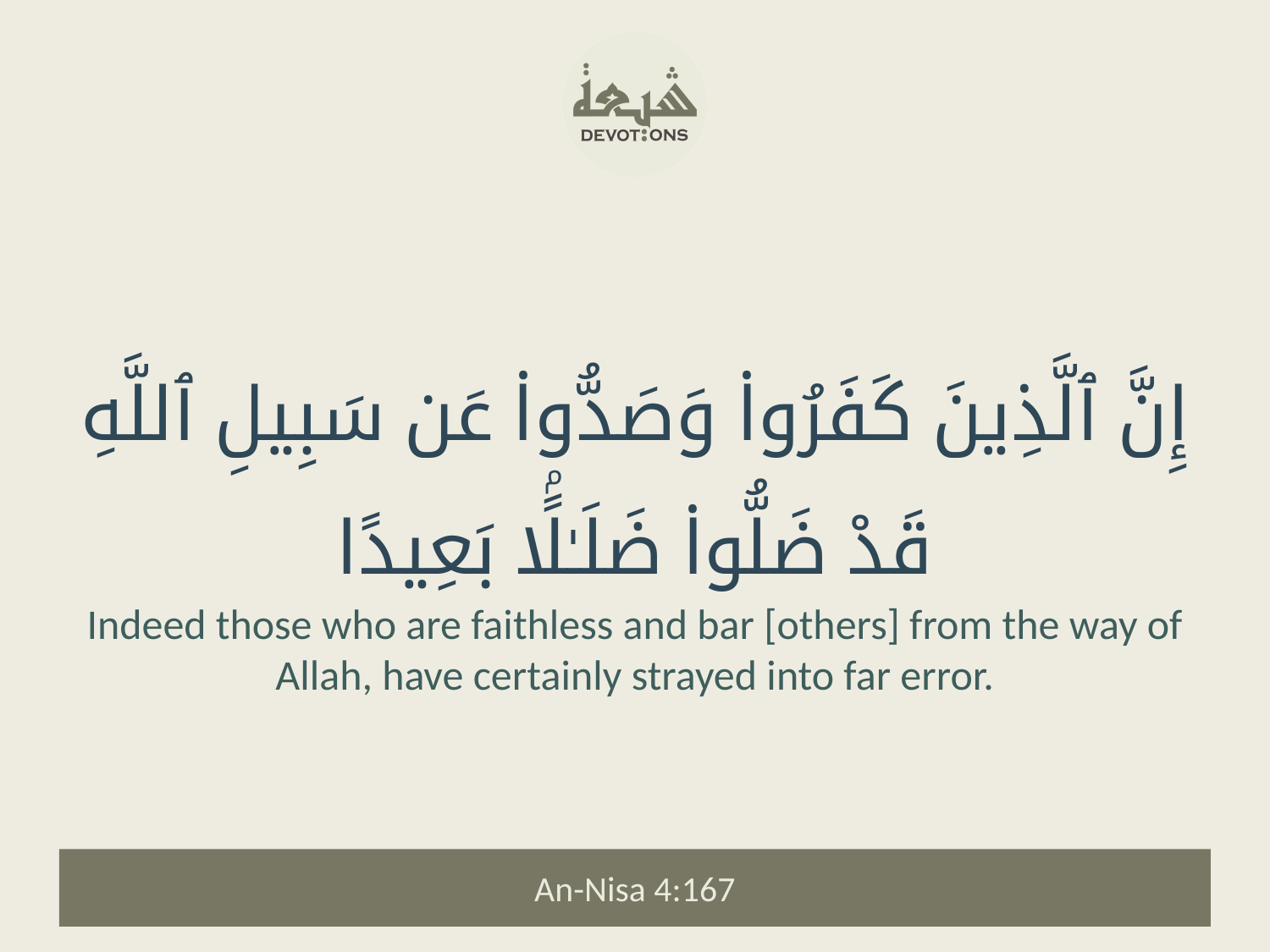

إِنَّ ٱلَّذِينَ كَفَرُوا۟ وَصَدُّوا۟ عَن سَبِيلِ ٱللَّهِ قَدْ ضَلُّوا۟ ضَلَـٰلًۢا بَعِيدًا
Indeed those who are faithless and bar [others] from the way of Allah, have certainly strayed into far error.
An-Nisa 4:167